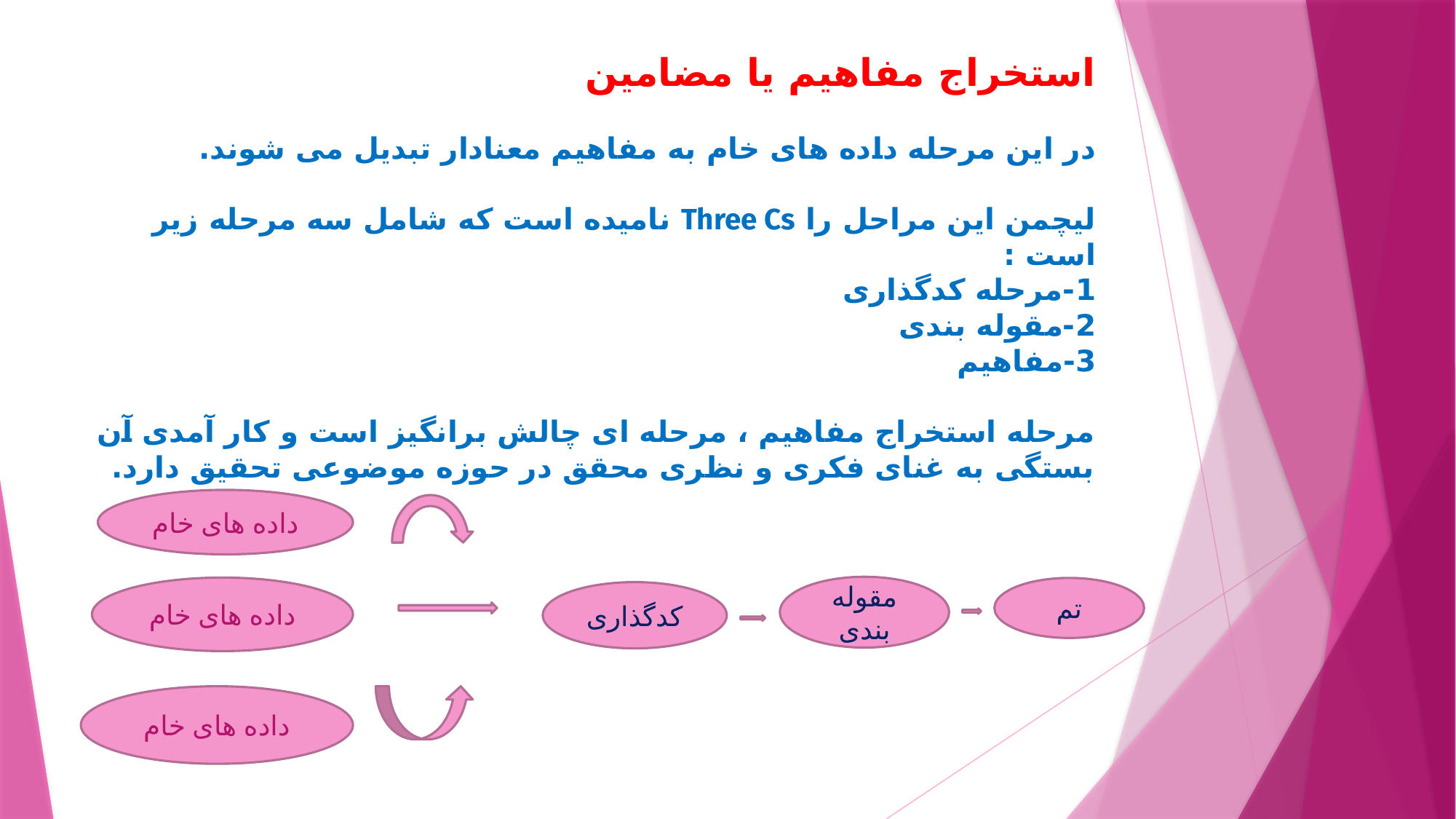

# استخراج مفاهیم یا مضامین در این مرحله داده های خام به مفاهیم معنادار تبدیل می شوند. لیچمن این مراحل را 	Three Cs نامیده است که شامل سه مرحله زیر است : 1-مرحله کدگذاری 2-مقوله بندی 3-مفاهیم مرحله استخراج مفاهیم ، مرحله ای چالش برانگیز است و کار آمدی آن بستگی به غنای فکری و نظری محقق در حوزه موضوعی تحقیق دارد.

داده های خام
مقوله بندی
داده های خام
تم
کدگذاری

داده های خام